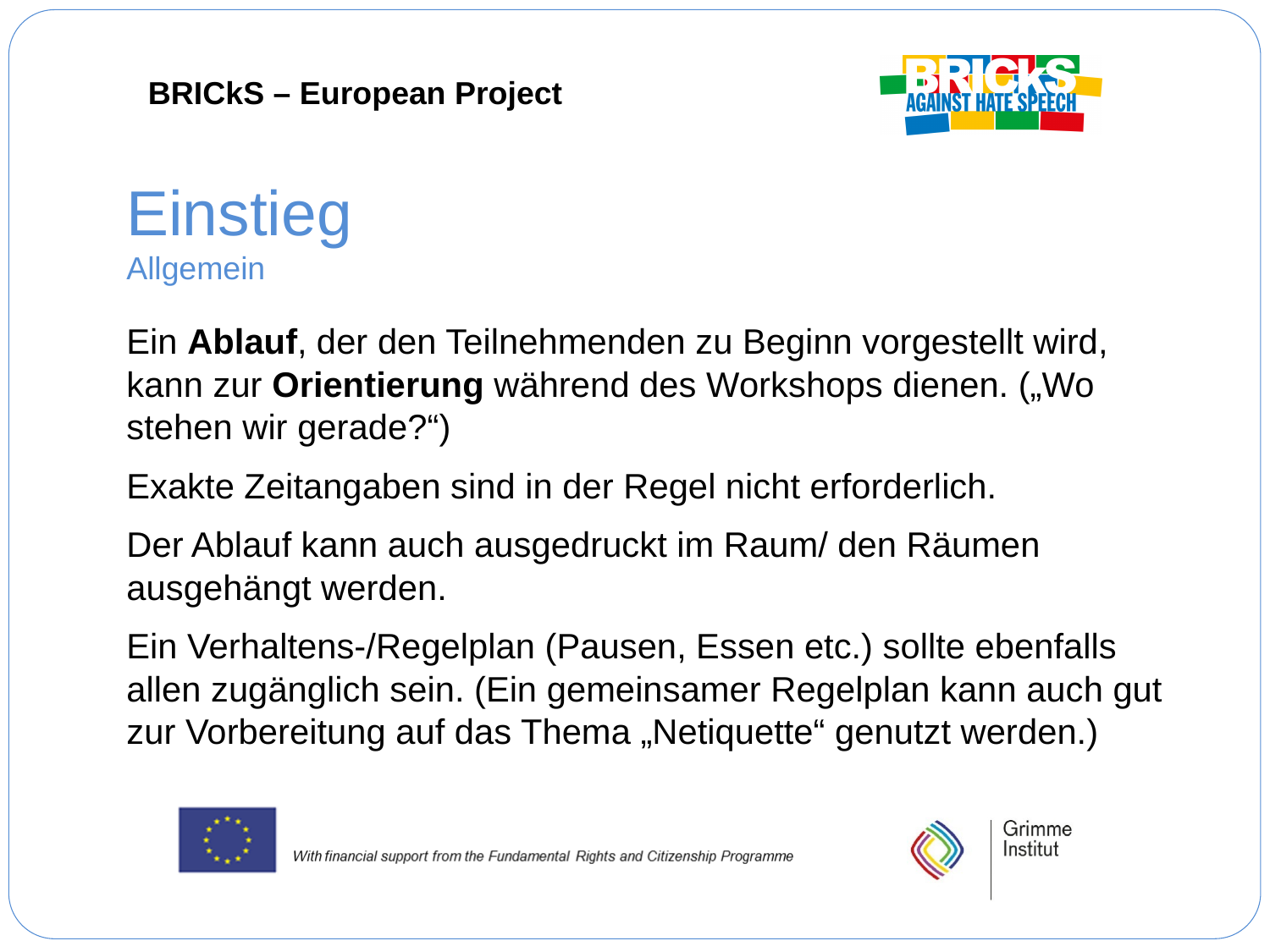

Einstieg
Allgemein
Ein Ablauf, der den Teilnehmenden zu Beginn vorgestellt wird, kann zur Orientierung während des Workshops dienen. („Wo stehen wir gerade?“)

Exakte Zeitangaben sind in der Regel nicht erforderlich.

Der Ablauf kann auch ausgedruckt im Raum/ den Räumen ausgehängt werden.

Ein Verhaltens-/Regelplan (Pausen, Essen etc.) sollte ebenfalls allen zugänglich sein. (Ein gemeinsamer Regelplan kann auch gut zur Vorbereitung auf das Thema „Netiquette“ genutzt werden.)